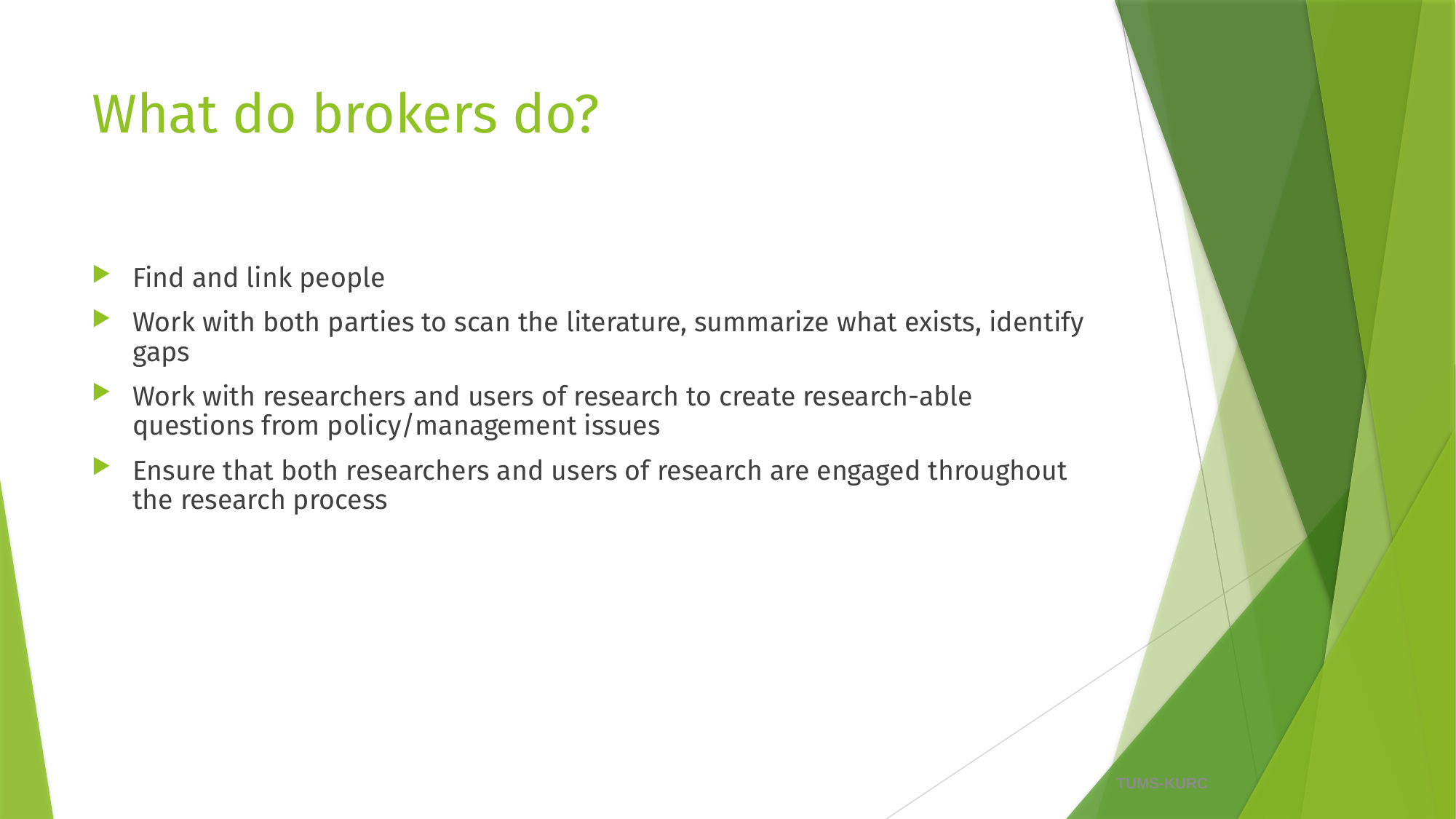

# What do brokers do?
Find and link people
Work with both parties to scan the literature, summarize what exists, identify gaps
Work with researchers and users of research to create research-able questions from policy/management issues
Ensure that both researchers and users of research are engaged throughout the research process
TUMS-KURC